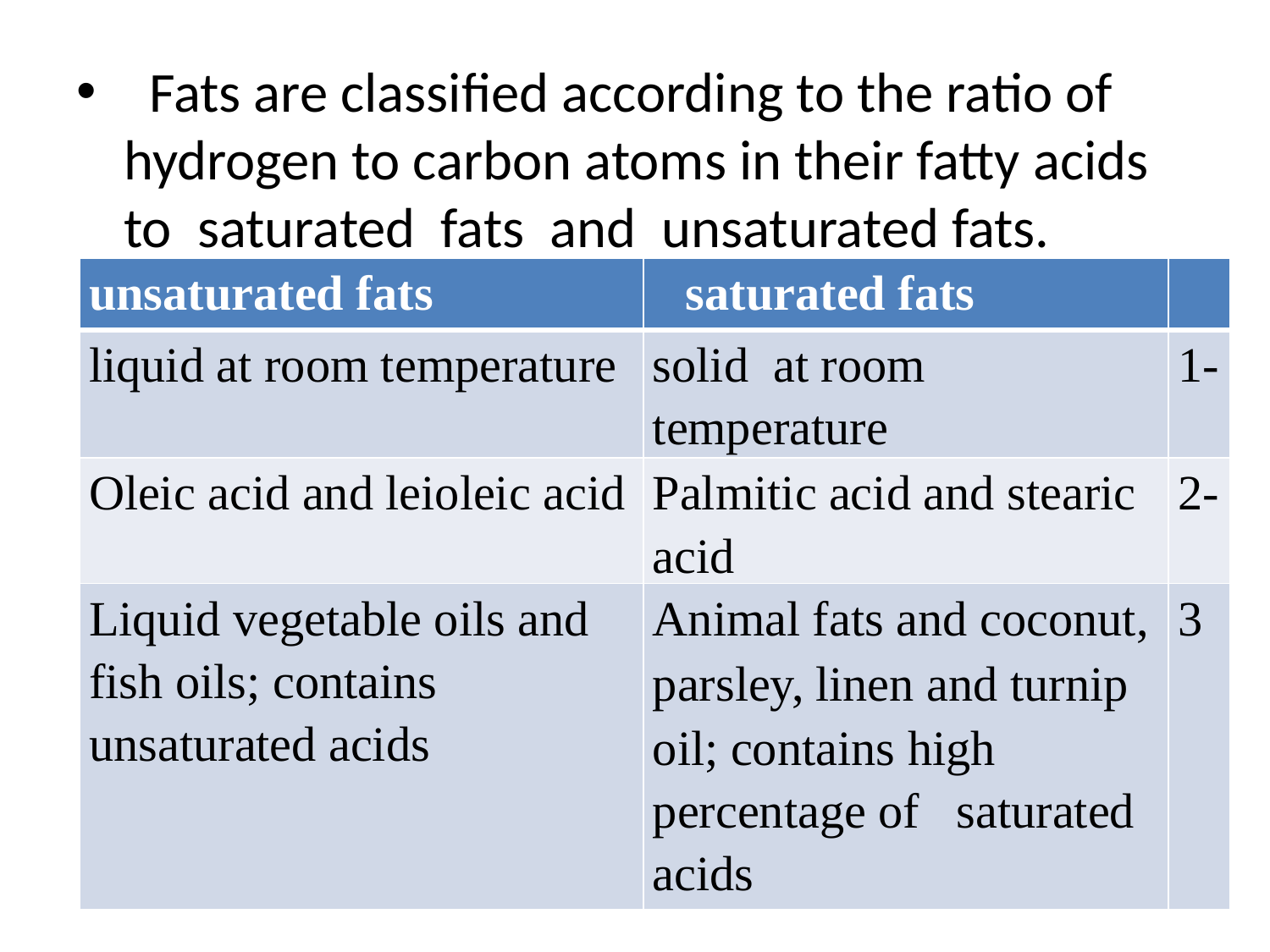

#
  Fats are classified according to the ratio of hydrogen to carbon atoms in their fatty acids to  saturated  fats  and  unsaturated fats.

| unsaturated fats | saturated fats |  |
| --- | --- | --- |
| liquid at room temperature | solid at room temperature | 1- |
| Oleic acid and leioleic acid | Palmitic acid and stearic acid | 2- |
| Liquid vegetable oils and fish oils; contains unsaturated acids | Animal fats and coconut, parsley, linen and turnip oil; contains high percentage of saturated acids | 3 |